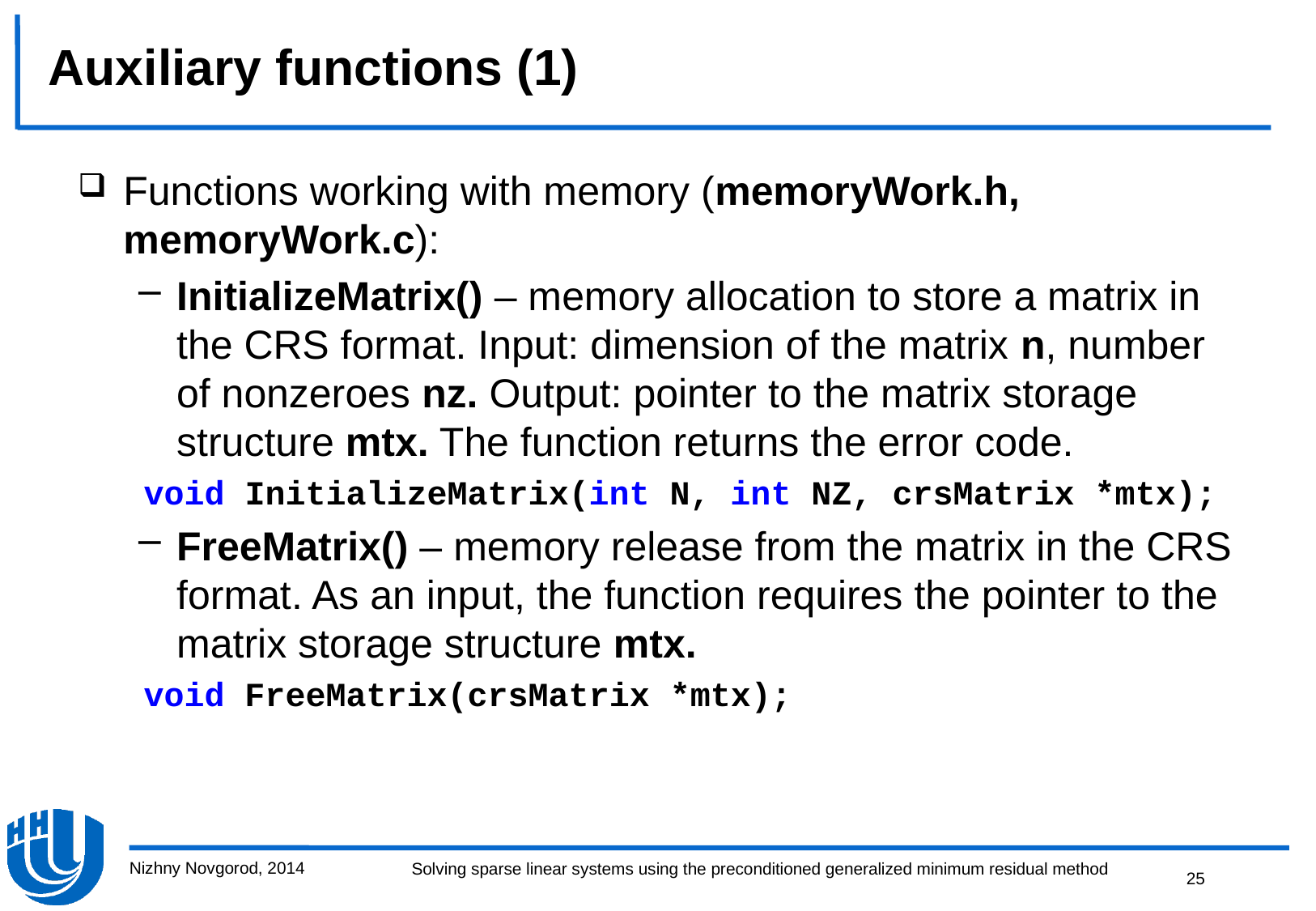

# Auxiliary functions (1)
Functions working with memory (memoryWork.h, memoryWork.с):
InitializeMatrix() – memory allocation to store a matrix in the CRS format. Input: dimension of the matrix n, number of nonzeroes nz. Output: pointer to the matrix storage structure mtx. The function returns the error code.
	 void InitializeMatrix(int N, int NZ, crsMatrix *mtx);
FreeMatrix() – memory release from the matrix in the CRS format. As an input, the function requires the pointer to the matrix storage structure mtx.
	 void FreeMatrix(crsMatrix *mtx);

Nizhny Novgorod, 2014
25
Solving sparse linear systems using the preconditioned generalized minimum residual method